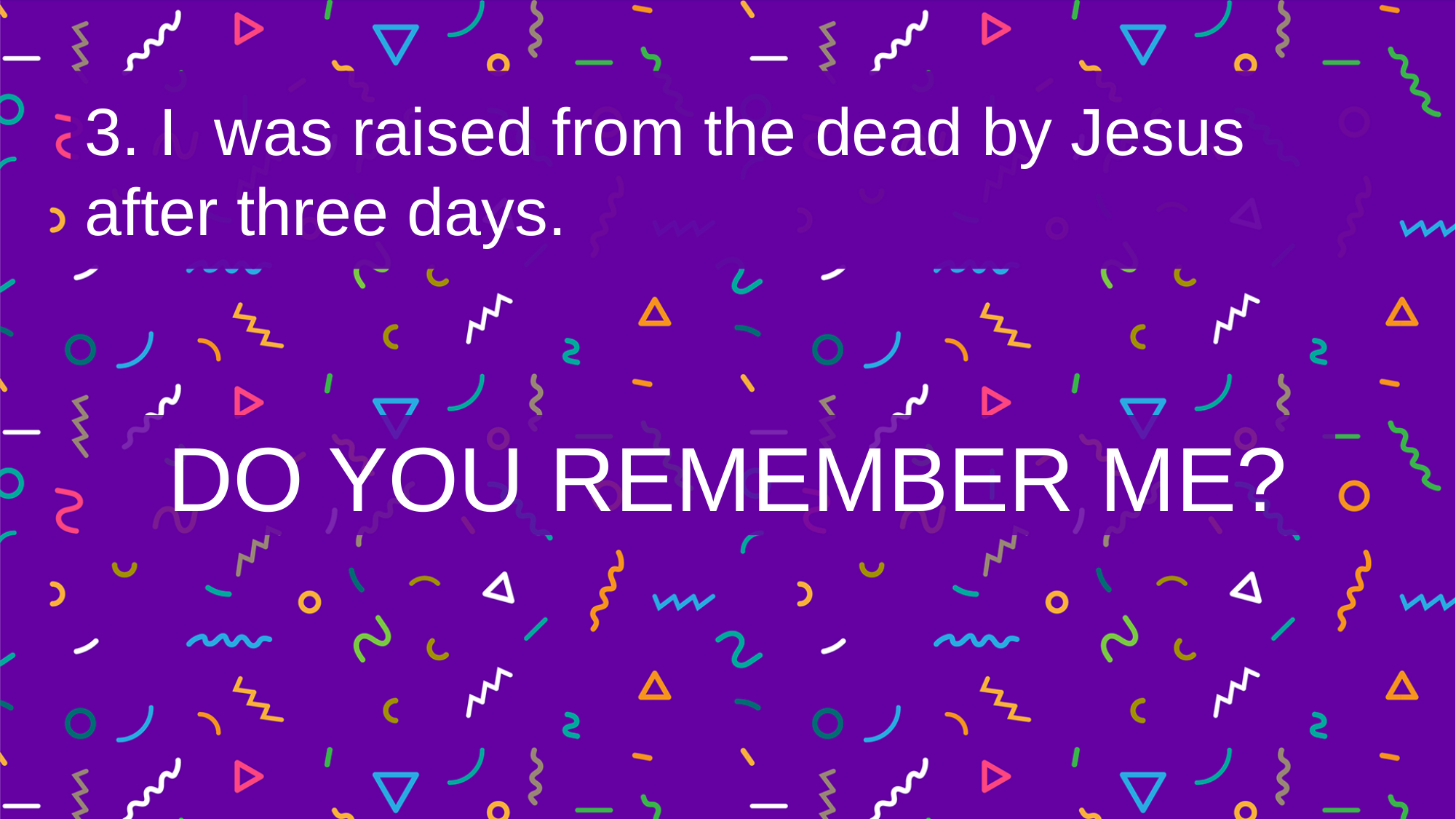

3. I  was raised from the dead by Jesus after three days.
DO YOU REMEMBER ME?